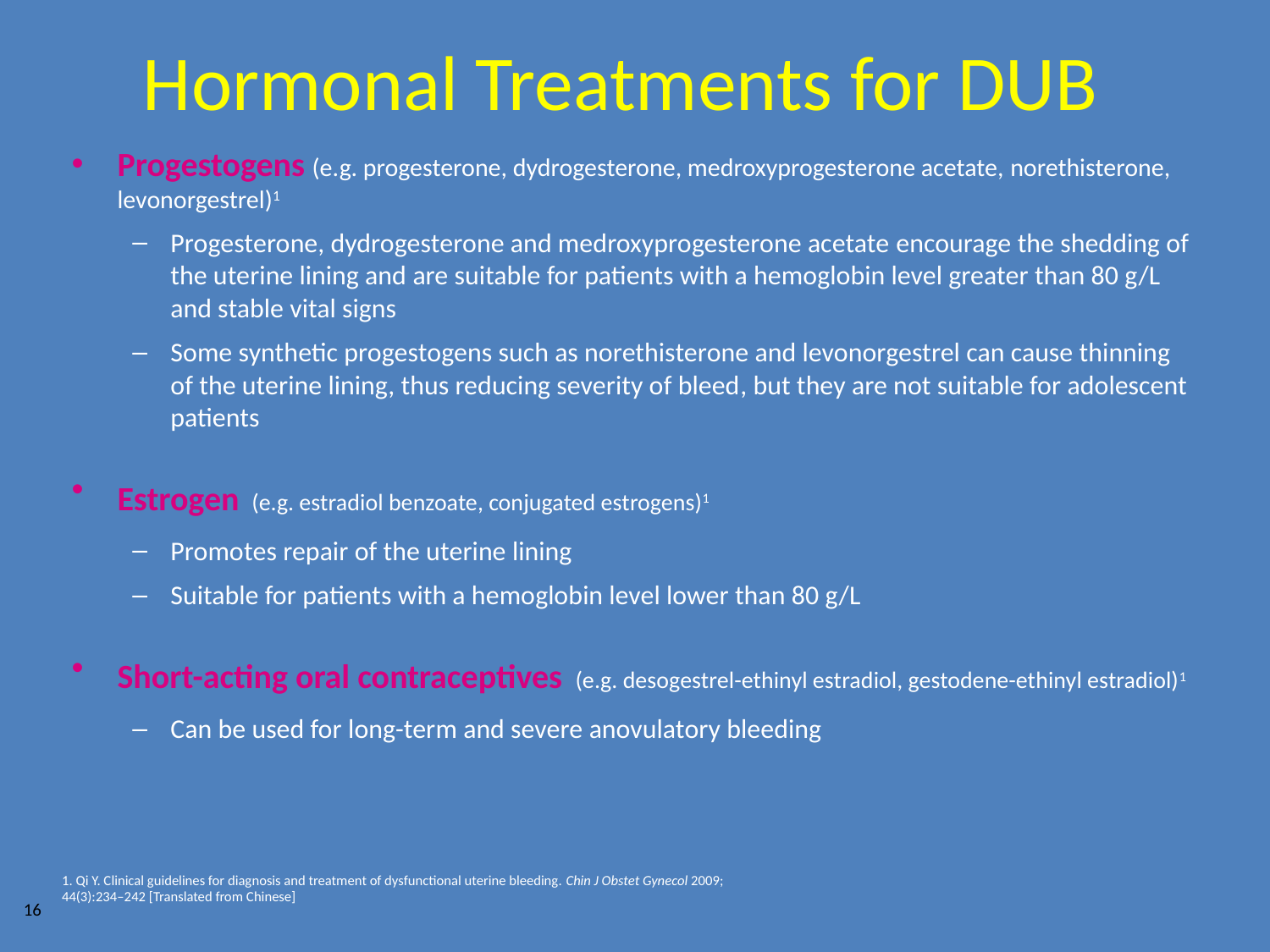

# Hormonal Treatments for DUB
Progestogens (e.g. progesterone, dydrogesterone, medroxyprogesterone acetate, norethisterone, levonorgestrel)1
Progesterone, dydrogesterone and medroxyprogesterone acetate encourage the shedding of the uterine lining and are suitable for patients with a hemoglobin level greater than 80 g/L and stable vital signs
Some synthetic progestogens such as norethisterone and levonorgestrel can cause thinning of the uterine lining, thus reducing severity of bleed, but they are not suitable for adolescent patients
Estrogen (e.g. estradiol benzoate, conjugated estrogens)1
Promotes repair of the uterine lining
Suitable for patients with a hemoglobin level lower than 80 g/L
Short-acting oral contraceptives (e.g. desogestrel-ethinyl estradiol, gestodene-ethinyl estradiol)1
Can be used for long-term and severe anovulatory bleeding
1. Qi Y. Clinical guidelines for diagnosis and treatment of dysfunctional uterine bleeding. Chin J Obstet Gynecol 2009;
44(3):234–242 [Translated from Chinese]
16